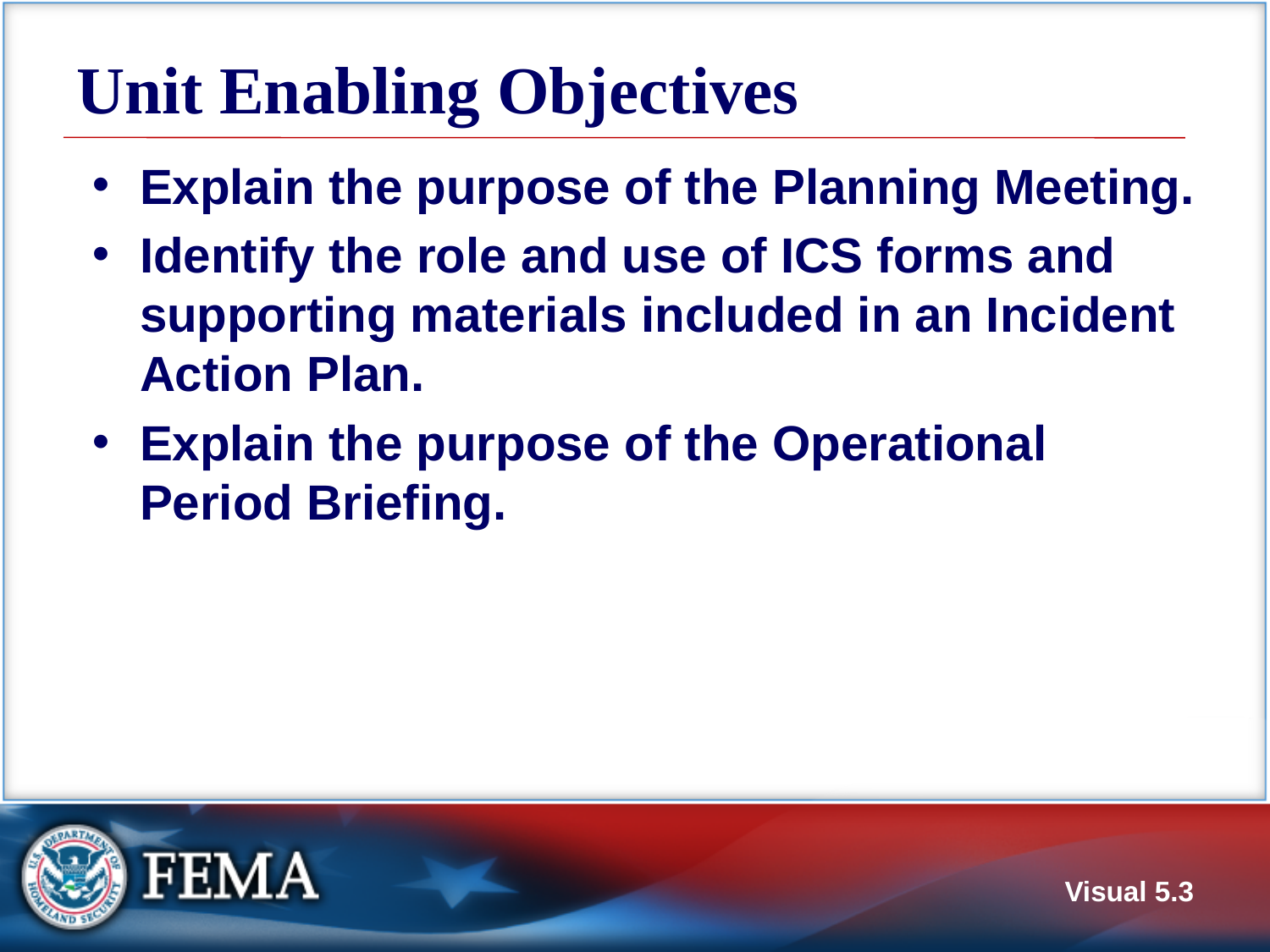

# Unit Enabling Objectives
Explain the purpose of the Planning Meeting.
Identify the role and use of ICS forms and supporting materials included in an Incident Action Plan.
Explain the purpose of the Operational Period Briefing.

Visual 5.3